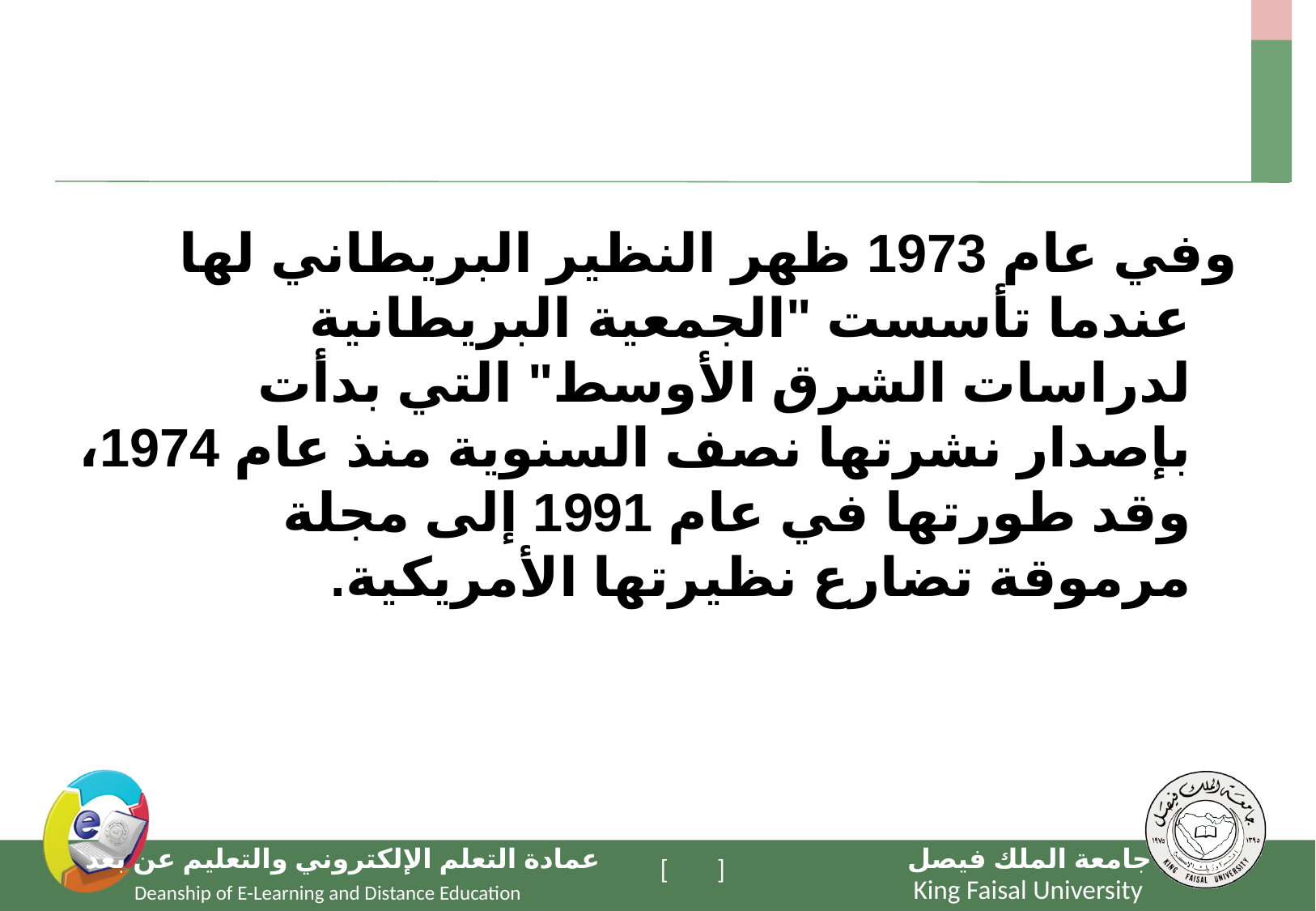

#
وفي عام 1973 ظهر النظير البريطاني لها عندما تأسست "الجمعية البريطانية لدراسات الشرق الأوسط" التي بدأت بإصدار نشرتها نصف السنوية منذ عام 1974، وقد طورتها في عام 1991 إلى مجلة مرموقة تضارع نظيرتها الأمريكية.